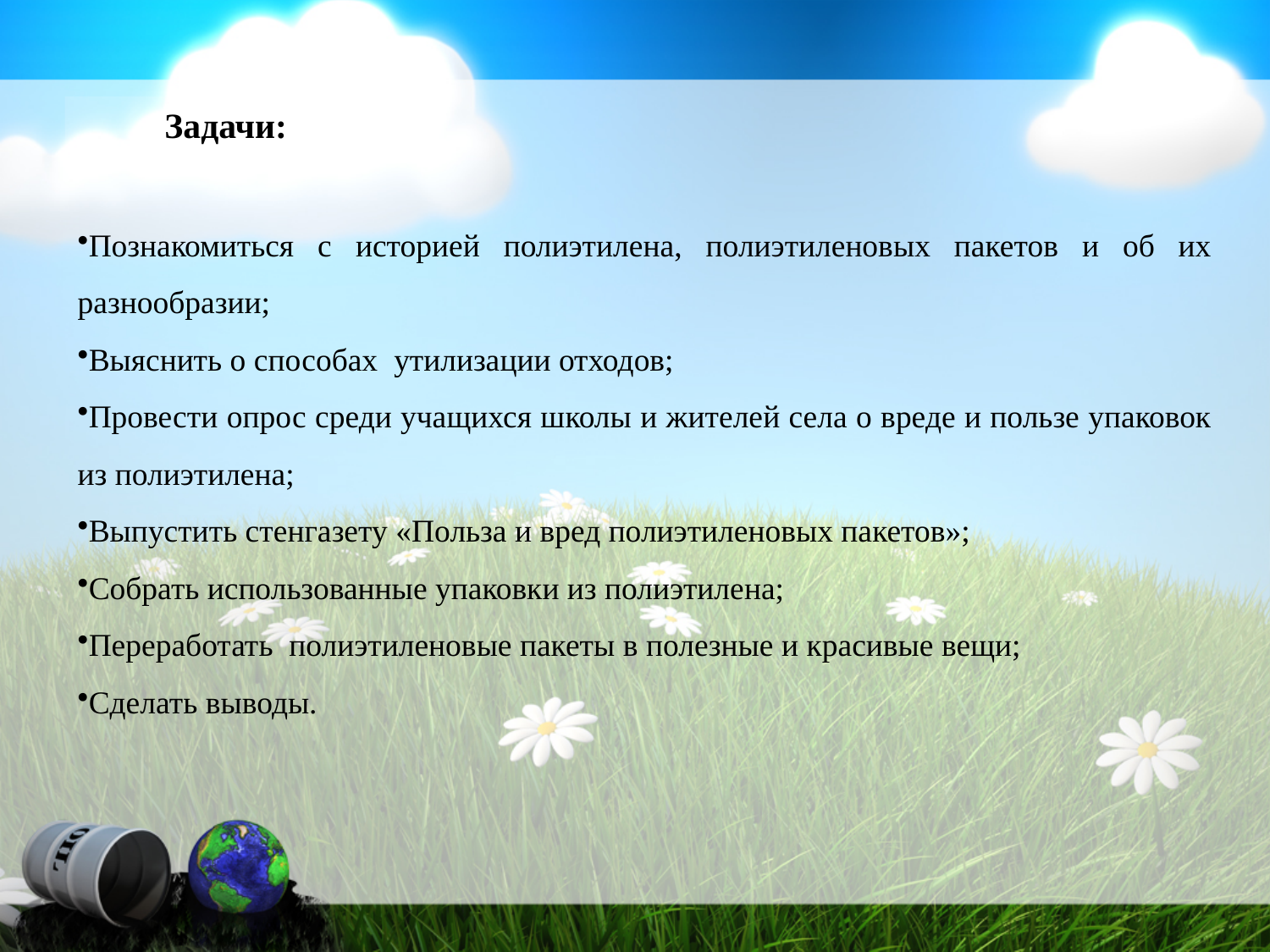

Задачи:
Познакомиться с историей полиэтилена, полиэтиленовых пакетов и об их разнообразии;
Выяснить о способах  утилизации отходов;
Провести опрос среди учащихся школы и жителей села о вреде и пользе упаковок из полиэтилена;
Выпустить стенгазету «Польза и вред полиэтиленовых пакетов»;
Собрать использованные упаковки из полиэтилена;
Переработать  полиэтиленовые пакеты в полезные и красивые вещи;
Сделать выводы.